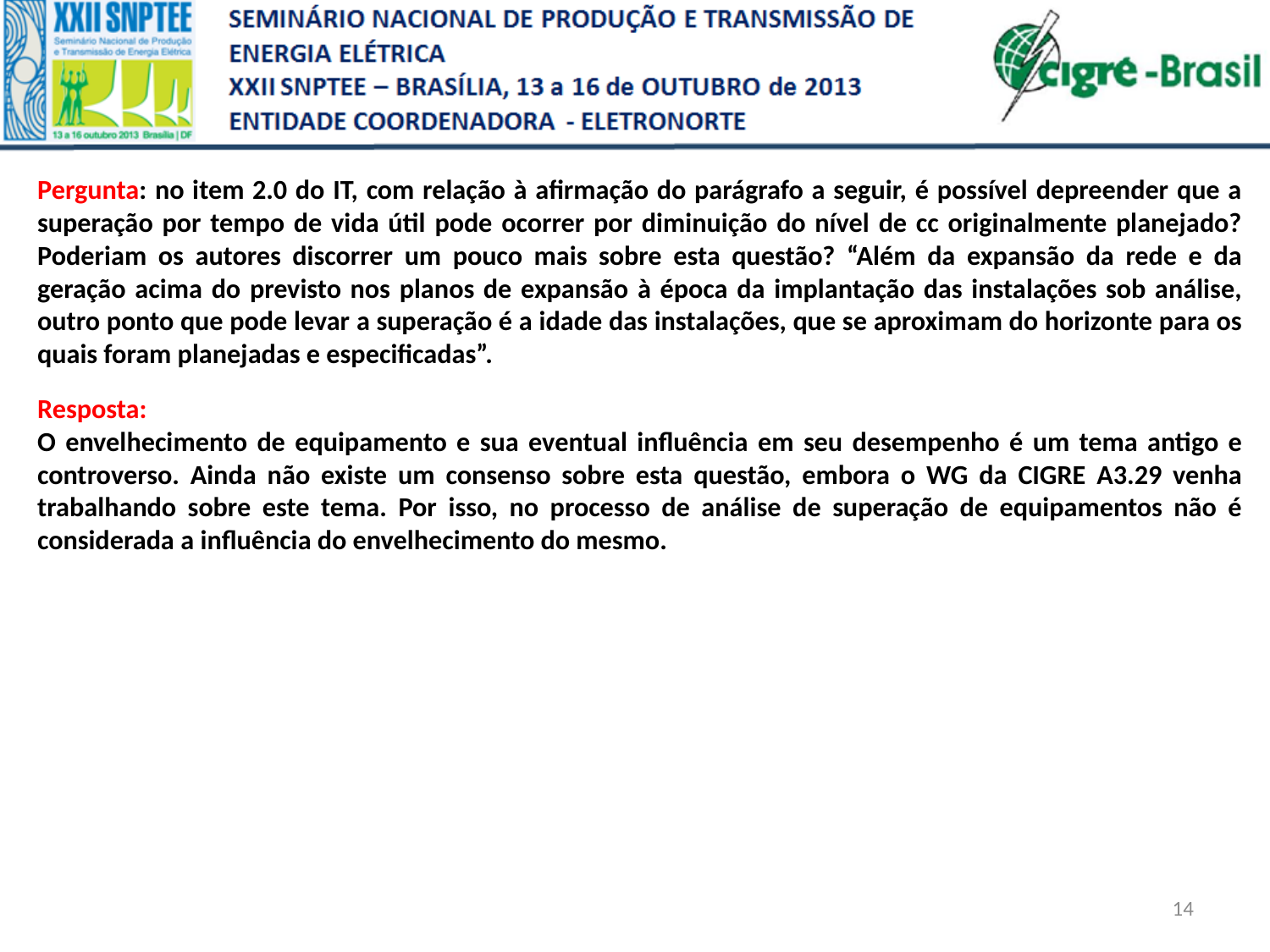

Pergunta: no item 2.0 do IT, com relação à afirmação do parágrafo a seguir, é possível depreender que a superação por tempo de vida útil pode ocorrer por diminuição do nível de cc originalmente planejado? Poderiam os autores discorrer um pouco mais sobre esta questão? “Além da expansão da rede e da geração acima do previsto nos planos de expansão à época da implantação das instalações sob análise, outro ponto que pode levar a superação é a idade das instalações, que se aproximam do horizonte para os quais foram planejadas e especificadas”.

Resposta:
O envelhecimento de equipamento e sua eventual influência em seu desempenho é um tema antigo e controverso. Ainda não existe um consenso sobre esta questão, embora o WG da CIGRE A3.29 venha trabalhando sobre este tema. Por isso, no processo de análise de superação de equipamentos não é considerada a influência do envelhecimento do mesmo.
14